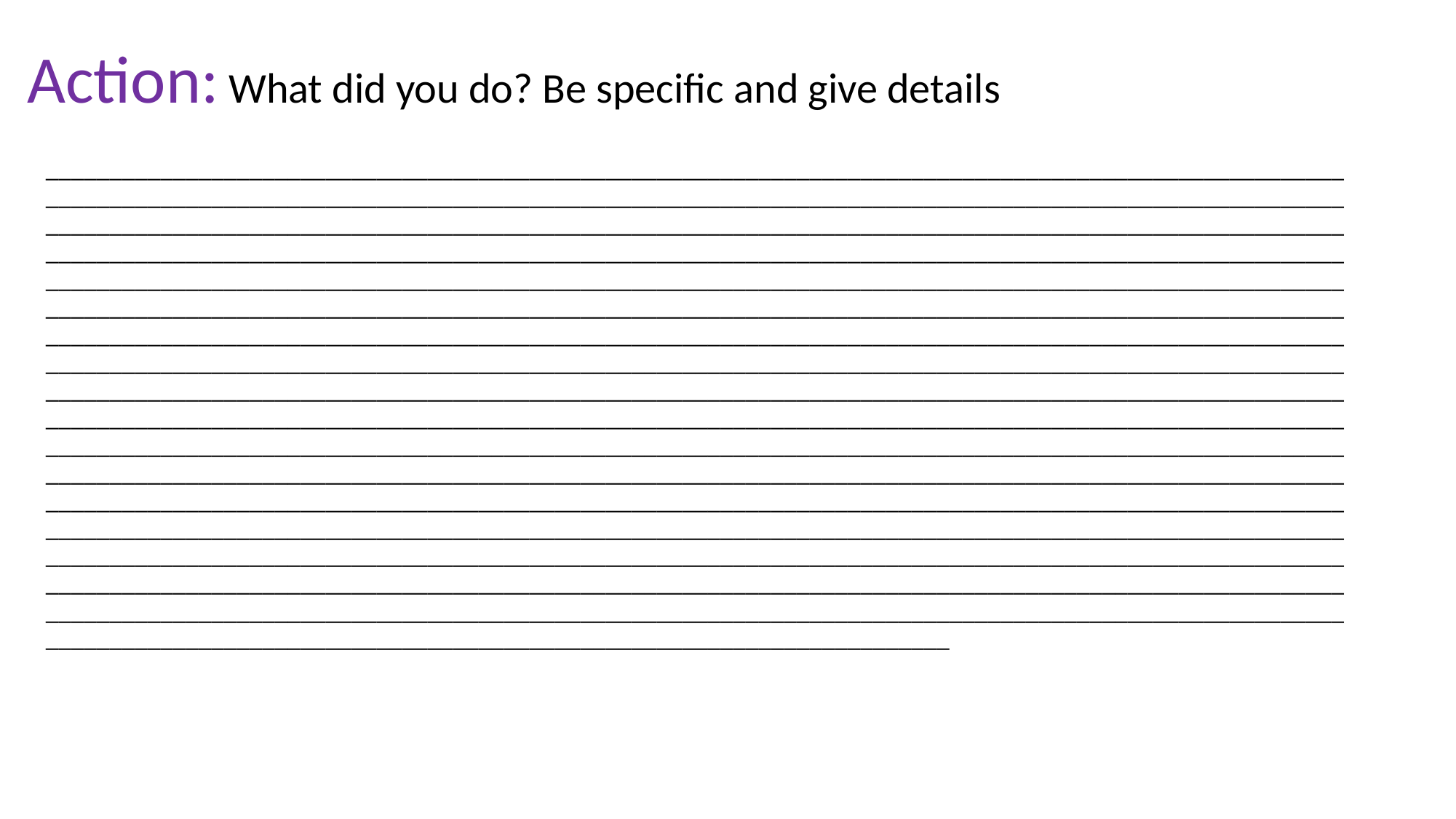

# Action: What did you do? Be specific and give details
_____________________________________________________________________________________________________________________________________________________________________________________________________________________________________________________________________________________________________________________________________________________________________________________________________________________________________________________________________________________________________________________________________________________________________________________________________________________________________________________________________________________________________________________________________________________________________________________________________________________________________________________________________________________________________________________________________________________________________________________________________________________________________________________________________________________________________________________________________________________________________________________________________________________________________________________________________________________________________________________________________________________________________________________________________________________________________________________________________________________________________________________________________________________________________________________________________________________________________________________________________________________________________________________________________________________________________________________________________________________________________________________________________________